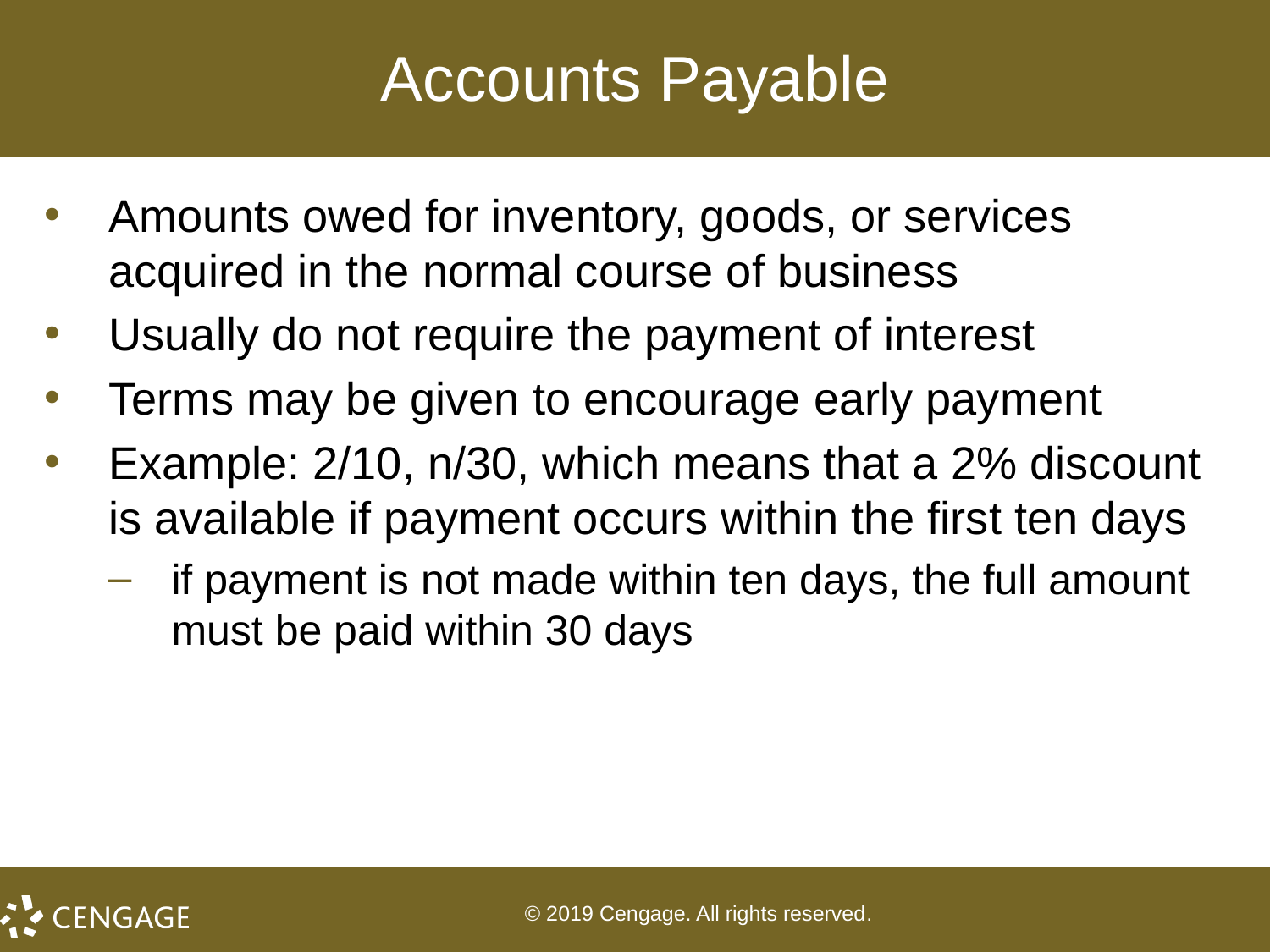

# Accounts Payable
Amounts owed for inventory, goods, or services acquired in the normal course of business
Usually do not require the payment of interest
Terms may be given to encourage early payment
Example: 2/10, n/30, which means that a 2% discount is available if payment occurs within the first ten days
if payment is not made within ten days, the full amount must be paid within 30 days